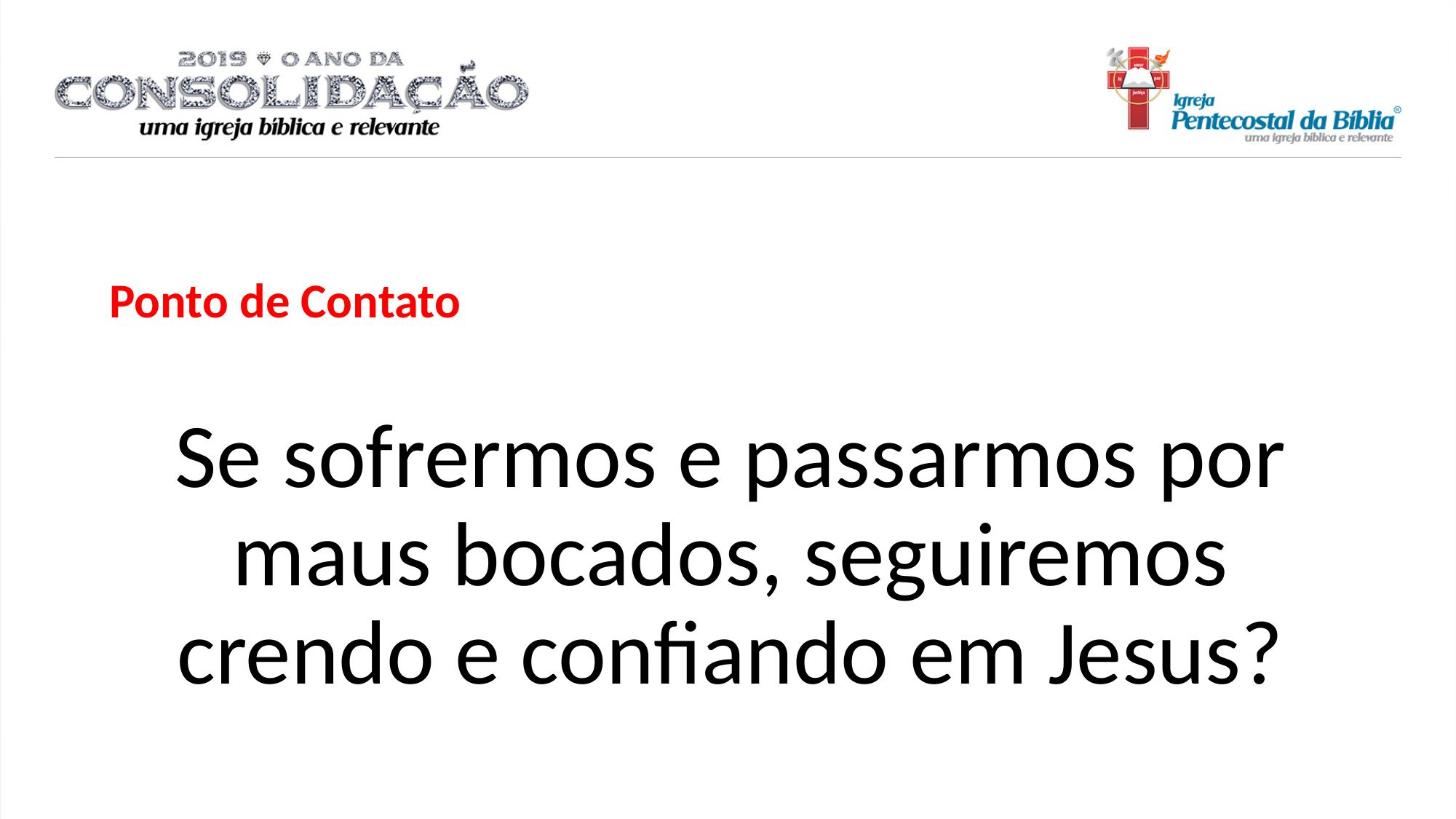

Ponto de Contato

Se sofrermos e passarmos por maus bocados, seguiremos crendo e confiando em Jesus?